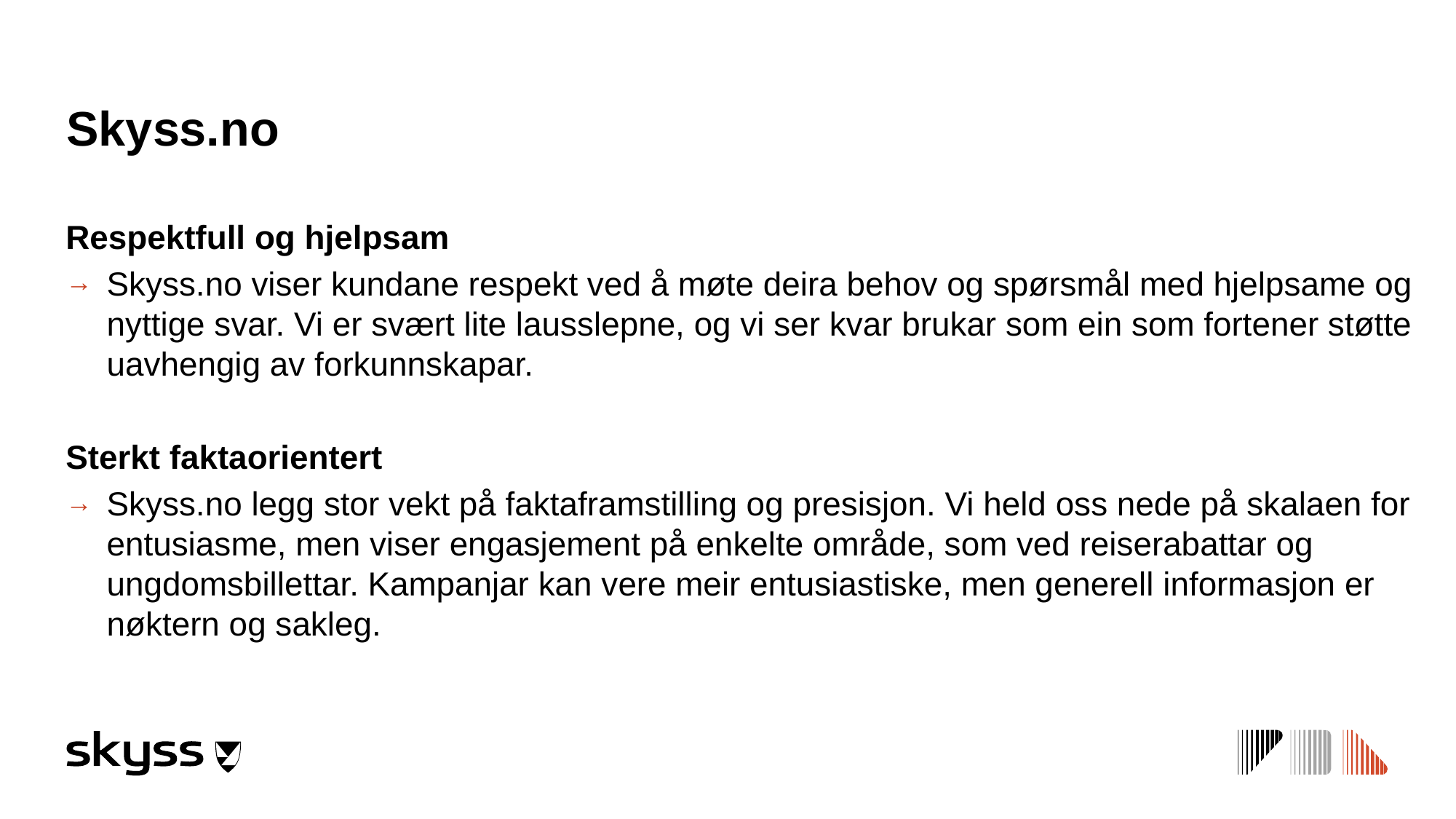

# Skyss.no
Respektfull og hjelpsam
Skyss.no viser kundane respekt ved å møte deira behov og spørsmål med hjelpsame og nyttige svar. Vi er svært lite lausslepne, og vi ser kvar brukar som ein som fortener støtte uavhengig av forkunnskapar.

Sterkt faktaorientert
Skyss.no legg stor vekt på faktaframstilling og presisjon. Vi held oss nede på skalaen for entusiasme, men viser engasjement på enkelte område, som ved reiserabattar og ungdomsbillettar. Kampanjar kan vere meir entusiastiske, men generell informasjon er nøktern og sakleg.